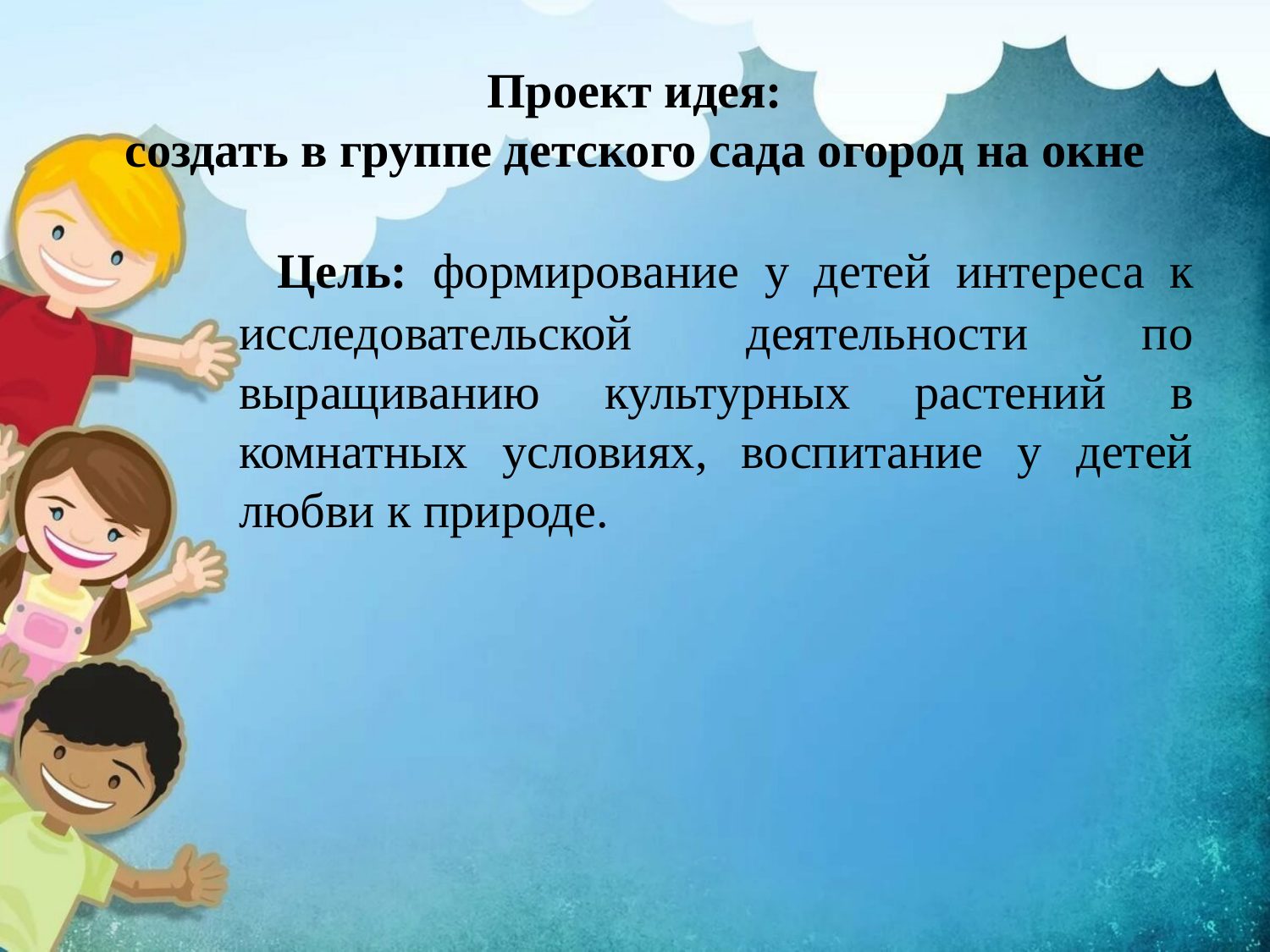

# Проект идея: создать в группе детского сада огород на окне
   Цель: формирование у детей интереса к исследовательской деятельности по выращиванию культурных растений в комнатных условиях, воспитание у детей любви к природе.